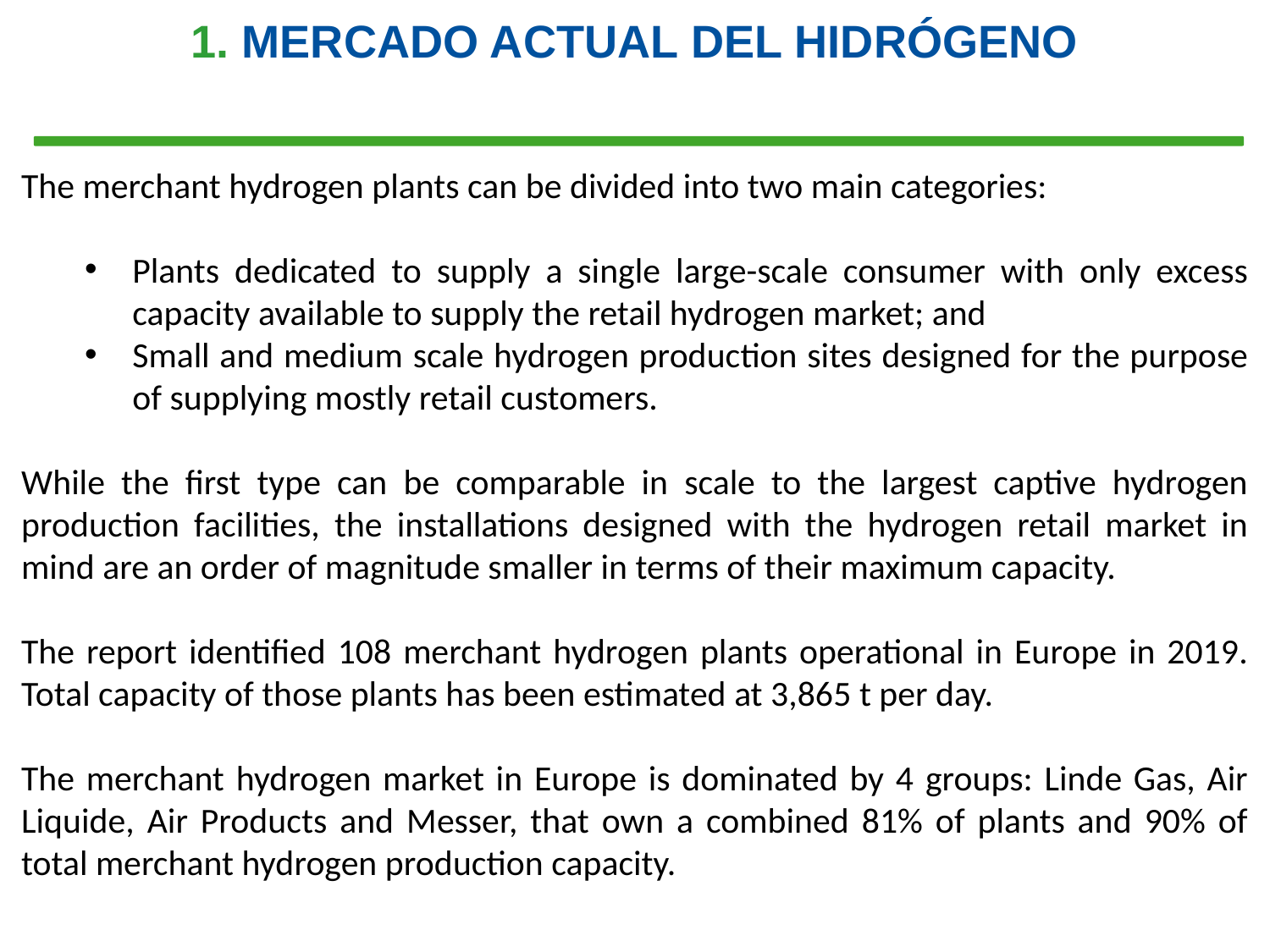

1. MERCADO ACTUAL DEL HIDRÓGENO

The merchant hydrogen plants can be divided into two main categories:

Plants dedicated to supply a single large-scale consumer with only excess capacity available to supply the retail hydrogen market; and
Small and medium scale hydrogen production sites designed for the purpose of supplying mostly retail customers.

While the first type can be comparable in scale to the largest captive hydrogen production facilities, the installations designed with the hydrogen retail market in mind are an order of magnitude smaller in terms of their maximum capacity.

The report identified 108 merchant hydrogen plants operational in Europe in 2019. Total capacity of those plants has been estimated at 3,865 t per day.

The merchant hydrogen market in Europe is dominated by 4 groups: Linde Gas, Air Liquide, Air Products and Messer, that own a combined 81% of plants and 90% of total merchant hydrogen production capacity.